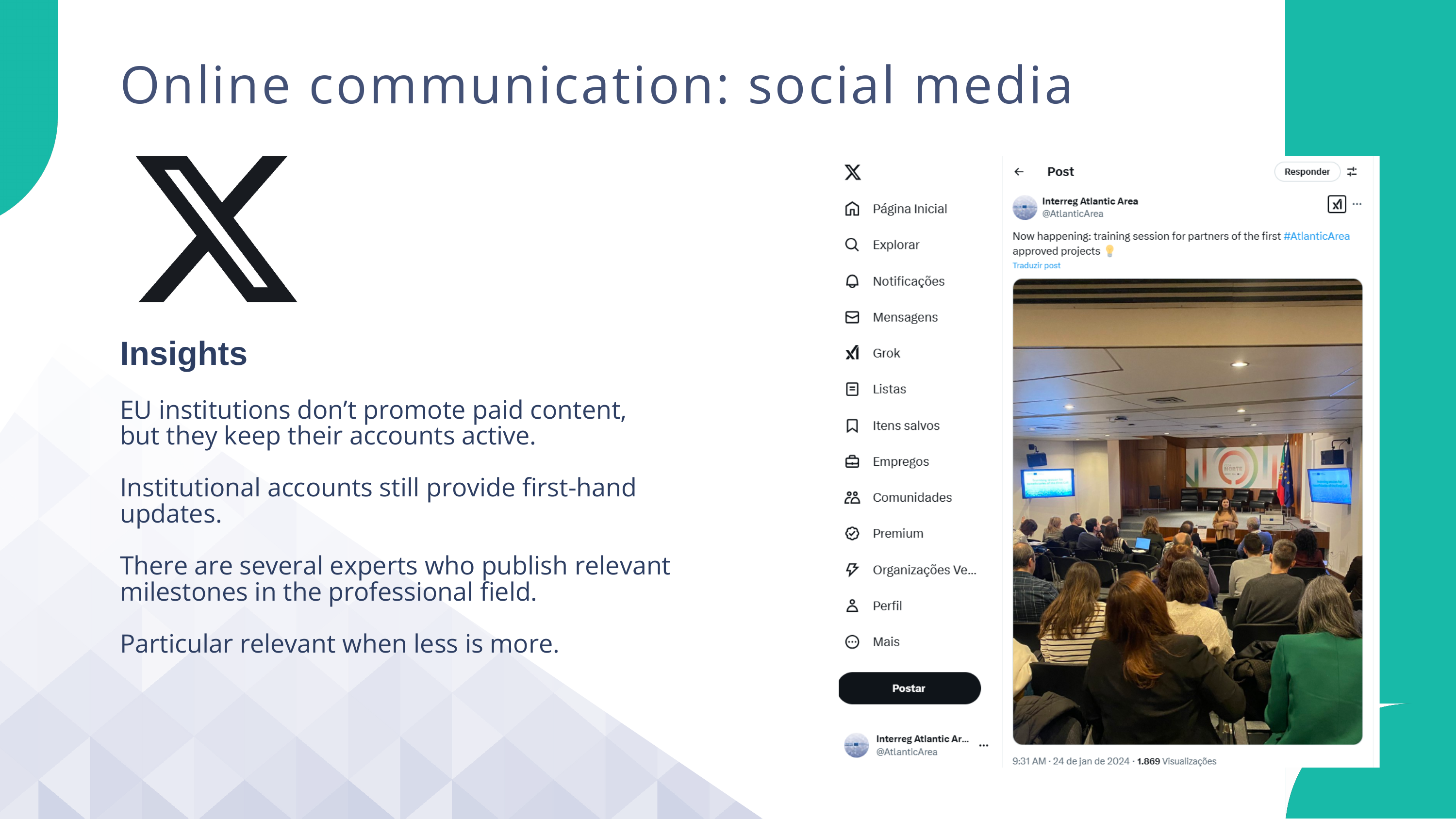

Online communication: social media

Insights

EU institutions don’t promote paid content,
but they keep their accounts active.

Institutional accounts still provide first-hand updates.

There are several experts who publish relevant milestones in the professional field.

Particular relevant when less is more.